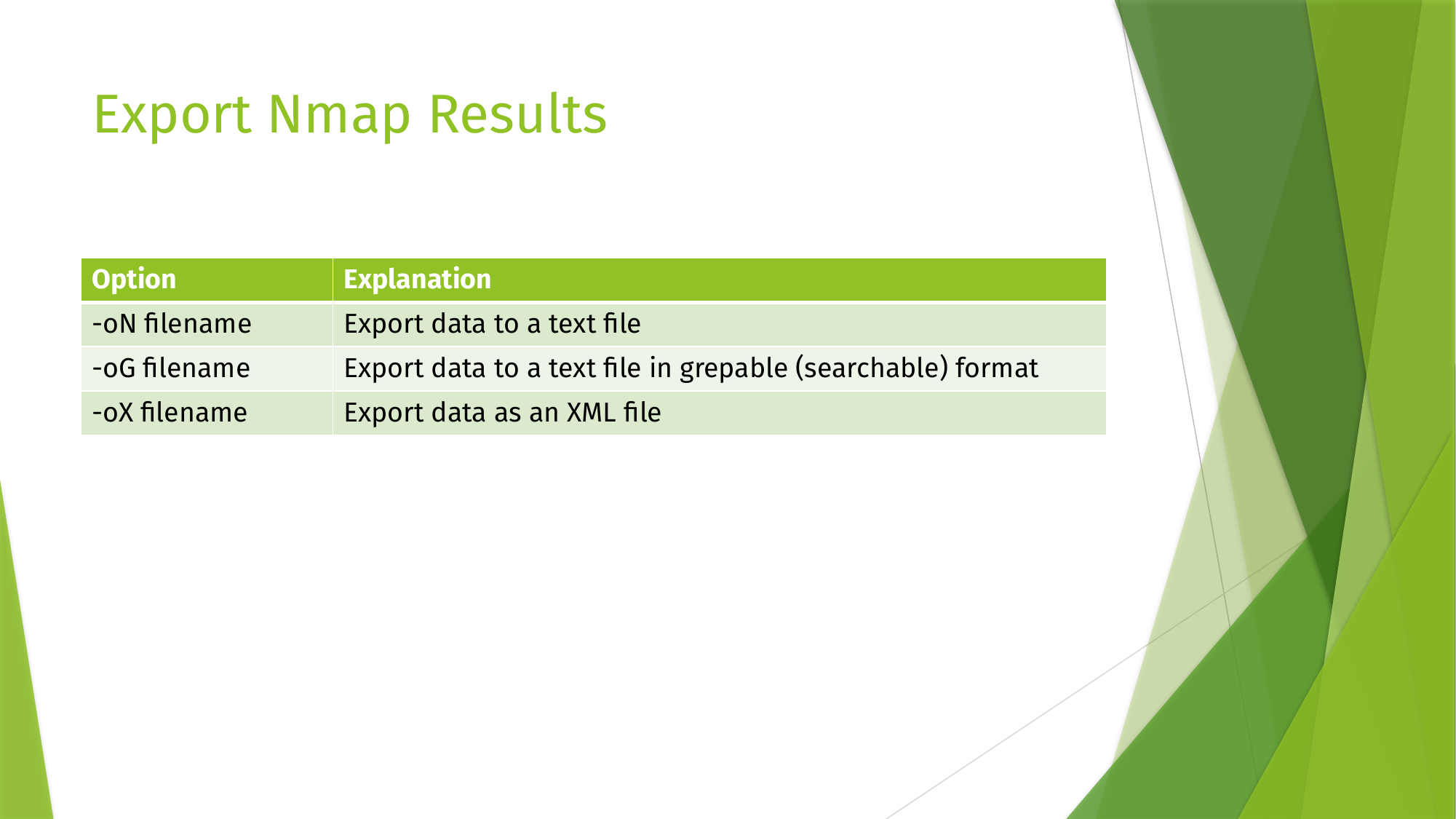

# Export Nmap Results
| Option | Explanation |
| --- | --- |
| -oN filename | Export data to a text file |
| -oG filename | Export data to a text file in grepable (searchable) format |
| -oX filename | Export data as an XML file |